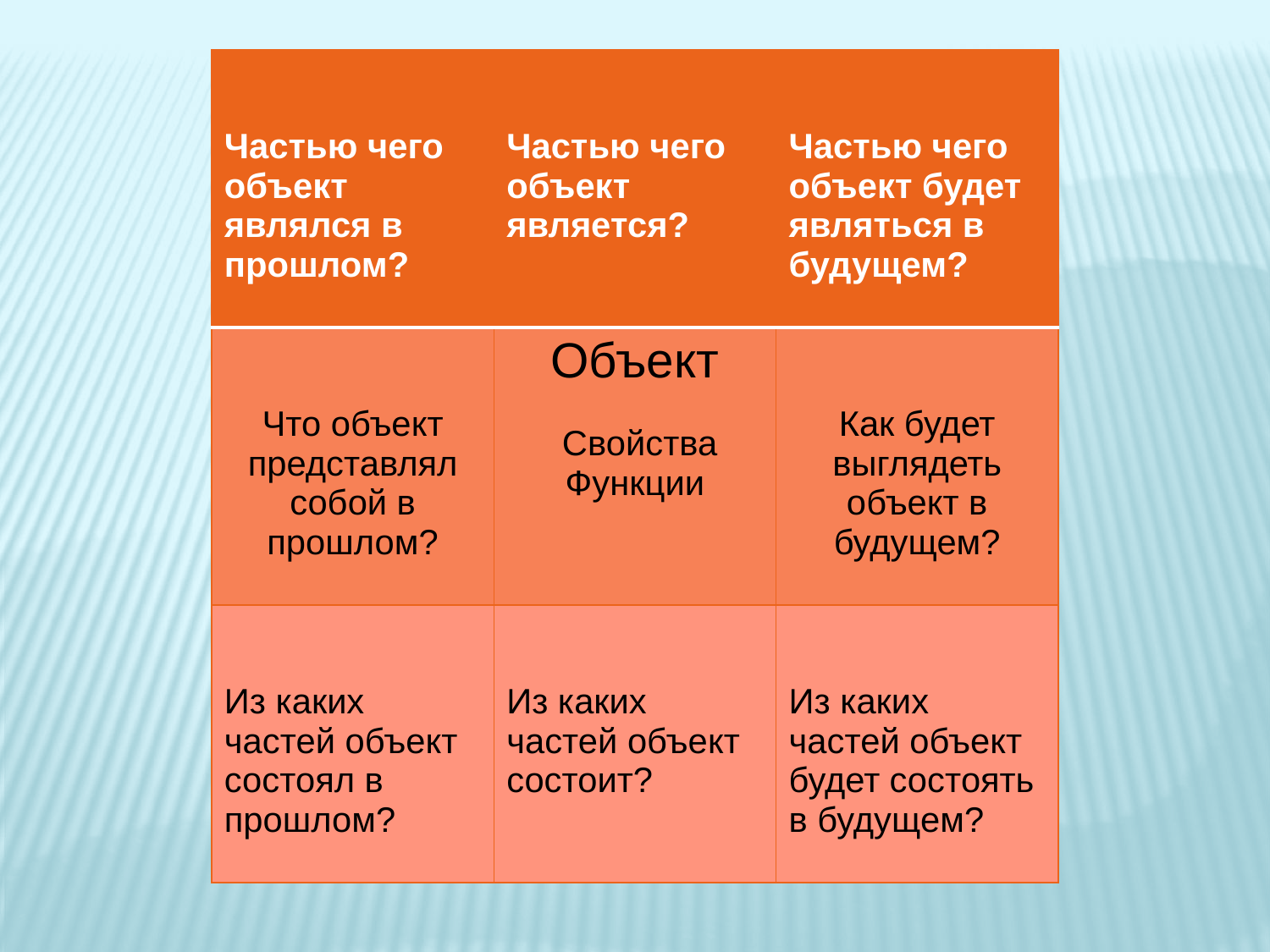

| Частью чего объект являлся в прошлом? | Частью чего объект является? | Частью чего объект будет являться в будущем? |
| --- | --- | --- |
| Что объект представлял собой в прошлом? | Объект Свойства Функции | Как будет выглядеть объект в будущем? |
| Из каких частей объект состоял в прошлом? | Из каких частей объект состоит? | Из каких частей объект будет состоять в будущем? |